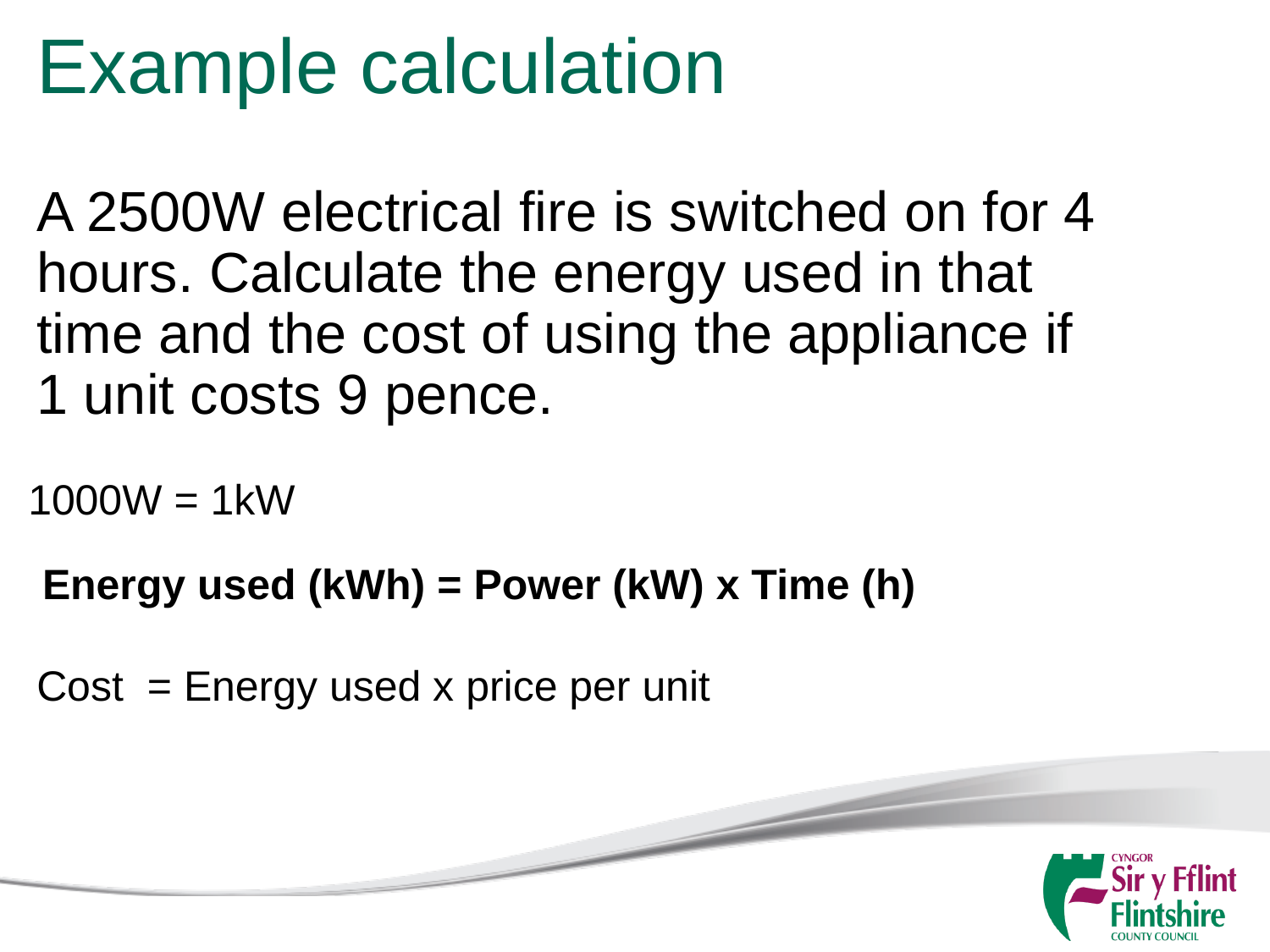

# Example calculation
A 2500W electrical fire is switched on for 4 hours. Calculate the energy used in that time and the cost of using the appliance if 1 unit costs 9 pence.
1000W = 1kW
Energy used (kWh) = Power (kW) x Time (h)

Cost  = Energy used x price per unit